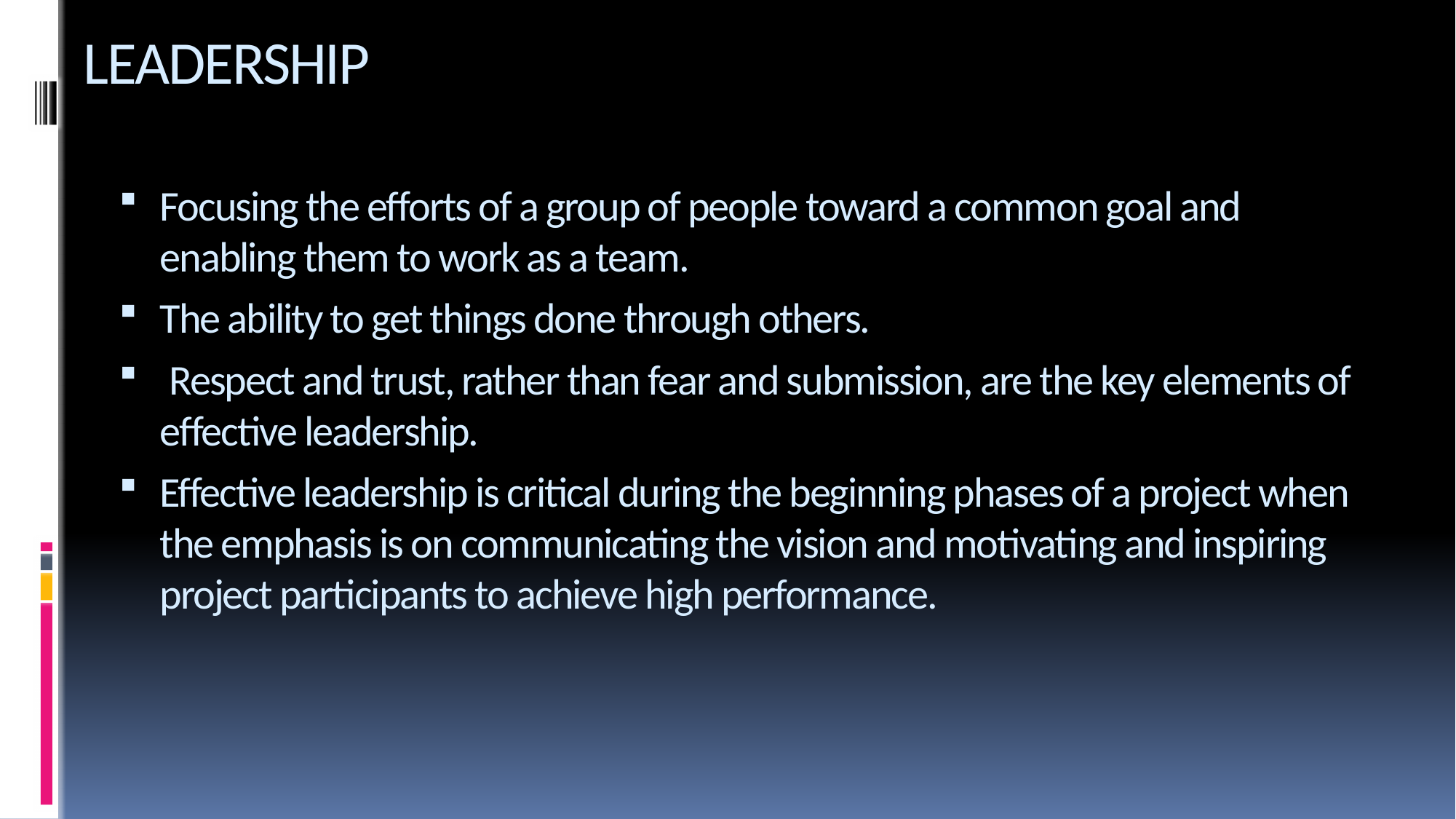

# LEADERSHIP
Focusing the efforts of a group of people toward a common goal and enabling them to work as a team.
The ability to get things done through others.
 Respect and trust, rather than fear and submission, are the key elements of effective leadership.
Effective leadership is critical during the beginning phases of a project when the emphasis is on communicating the vision and motivating and inspiring project participants to achieve high performance.